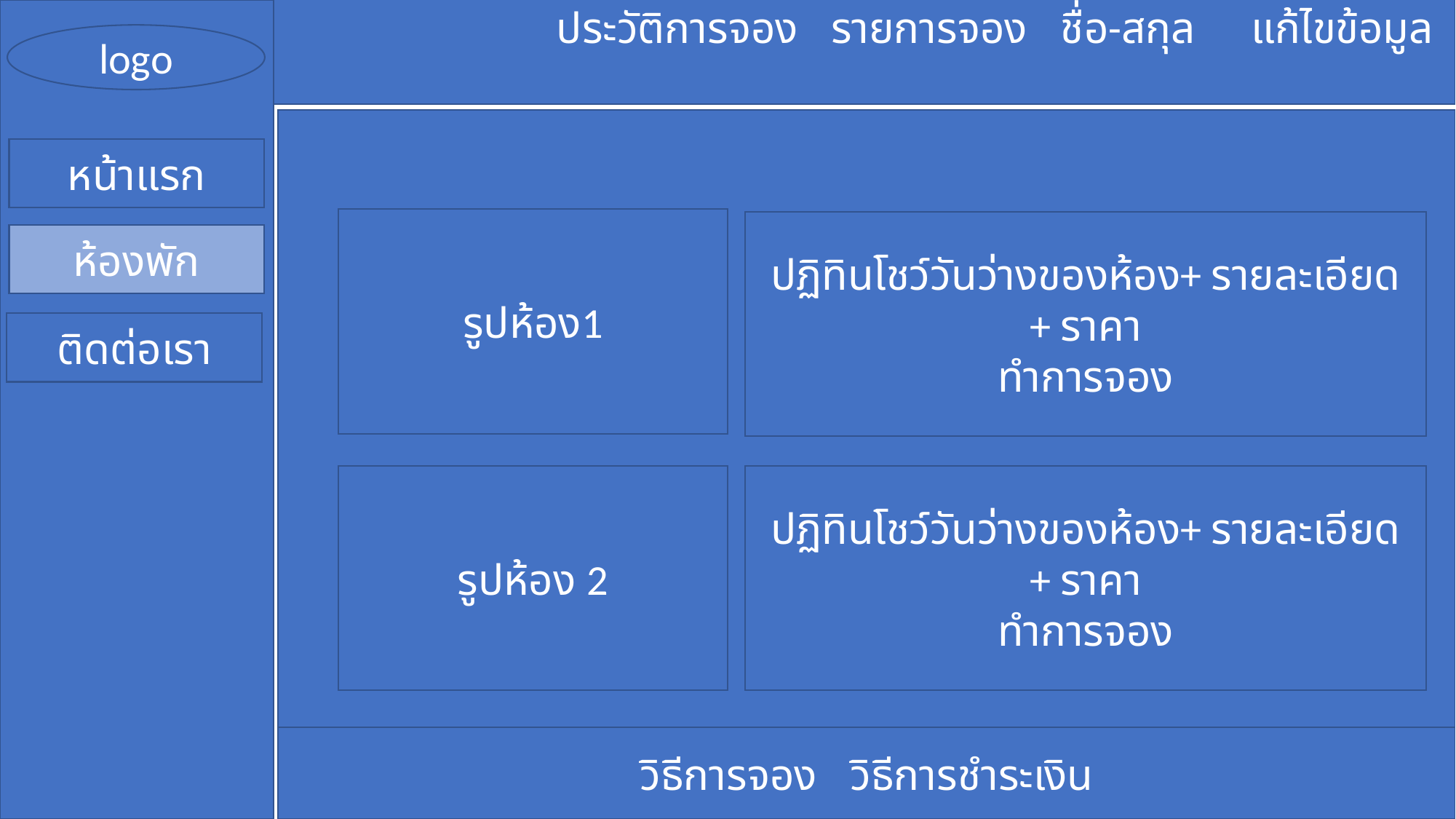

ก				ประวัติการจอง   รายการจอง   ชื่อ-สกุล     แก้ไขข้อมูล   ออกจากระบบ
logo

หน้าแรก
รูปห้อง1
ปฏิทินโชว์วันว่างของห้อง+ รายละเอียด + ราคา
ทำการจอง
ห้องพัก
ติดต่อเรา
รูปห้อง 2
ปฏิทินโชว์วันว่างของห้อง+ รายละเอียด + ราคา
ทำการจอง

วิธีการจอง   วิธีการชำระเงิน